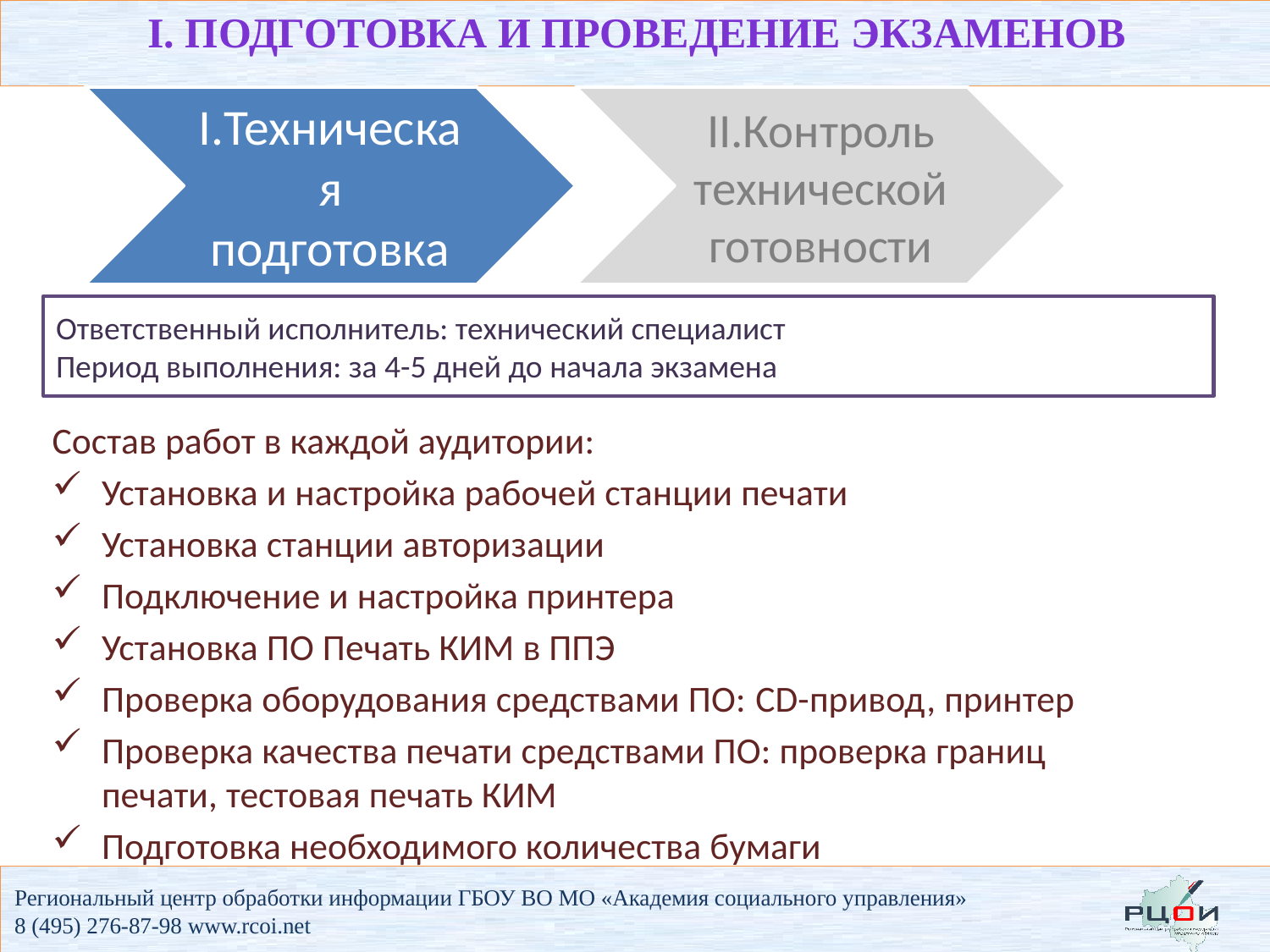

I. Подготовка и проведение экзаменов

I.Техническая подготовка
II.Контроль технической готовности
Ответственный исполнитель: технический специалист
Период выполнения: за 4-5 дней до начала экзамена

Состав работ в каждой аудитории:
Установка и настройка рабочей станции печати
Установка станции авторизации
Подключение и настройка принтера
Установка ПО Печать КИМ в ППЭ
Проверка оборудования средствами ПО: CD-привод, принтер
Проверка качества печати средствами ПО: проверка границ печати, тестовая печать КИМ
Подготовка необходимого количества бумаги